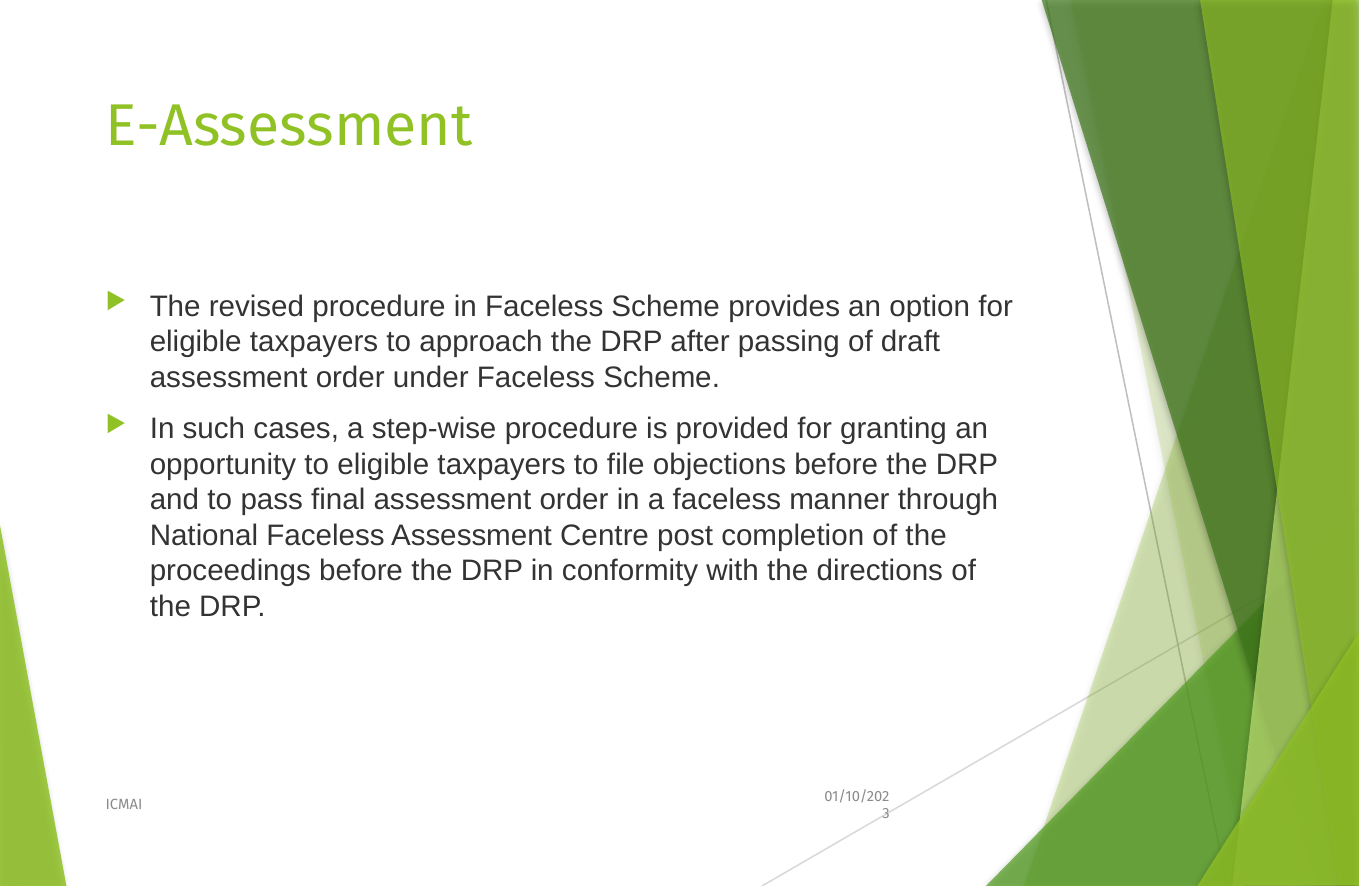

# E-Assessment
The revised procedure in Faceless Scheme provides an option for eligible taxpayers to approach the DRP after passing of draft assessment order under Faceless Scheme.
In such cases, a step-wise procedure is provided for granting an opportunity to eligible taxpayers to file objections before the DRP and to pass final assessment order in a faceless manner through National Faceless Assessment Centre post completion of the proceedings before the DRP in conformity with the directions of the DRP.
ICMAI
01/10/2023